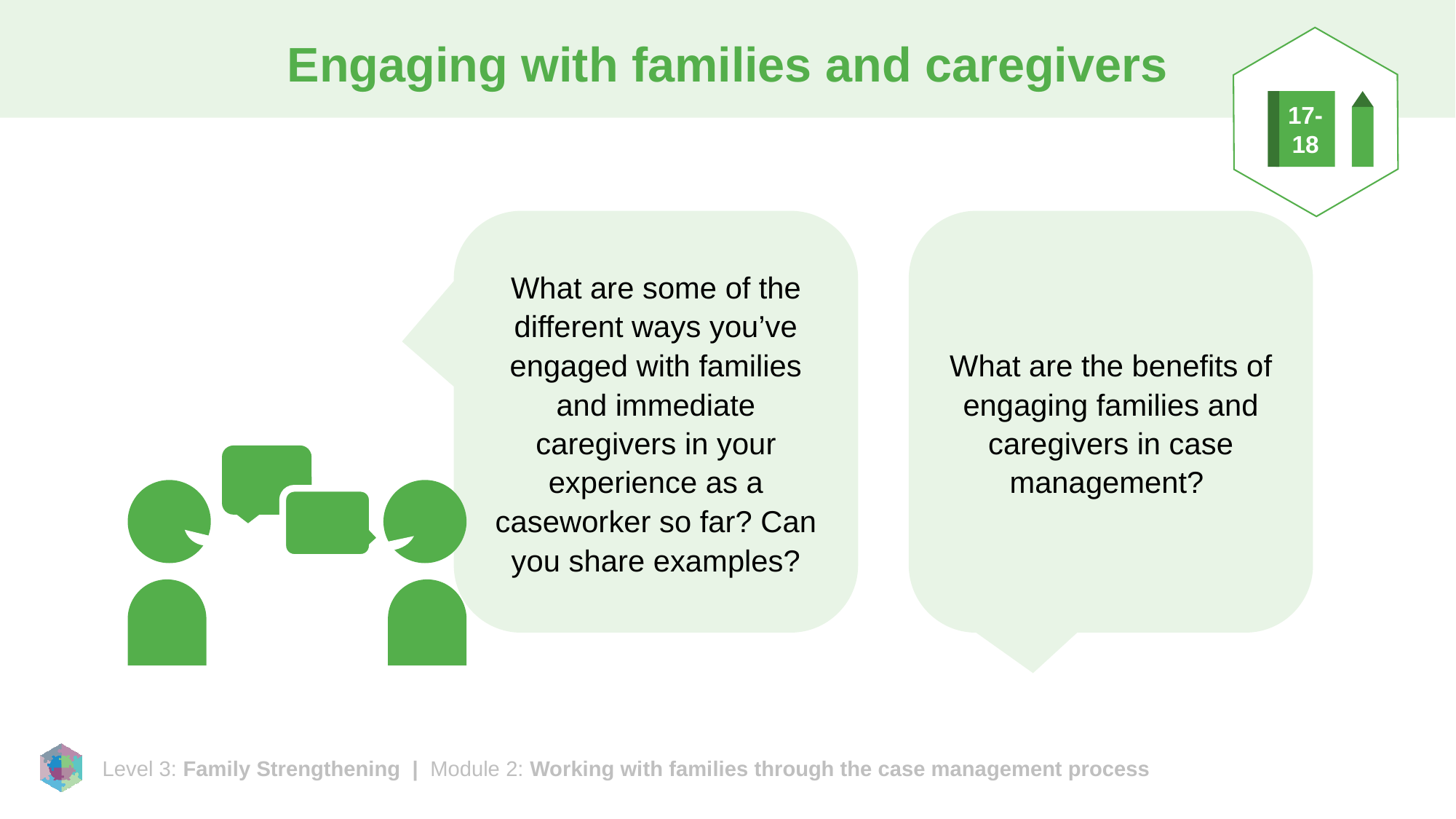

# Engaging with families and caregivers

17-
18

What are some of the different ways you’ve engaged with families and immediate caregivers in your experience as a caseworker so far? Can you share examples?
What are the benefits of engaging families and caregivers in case management?